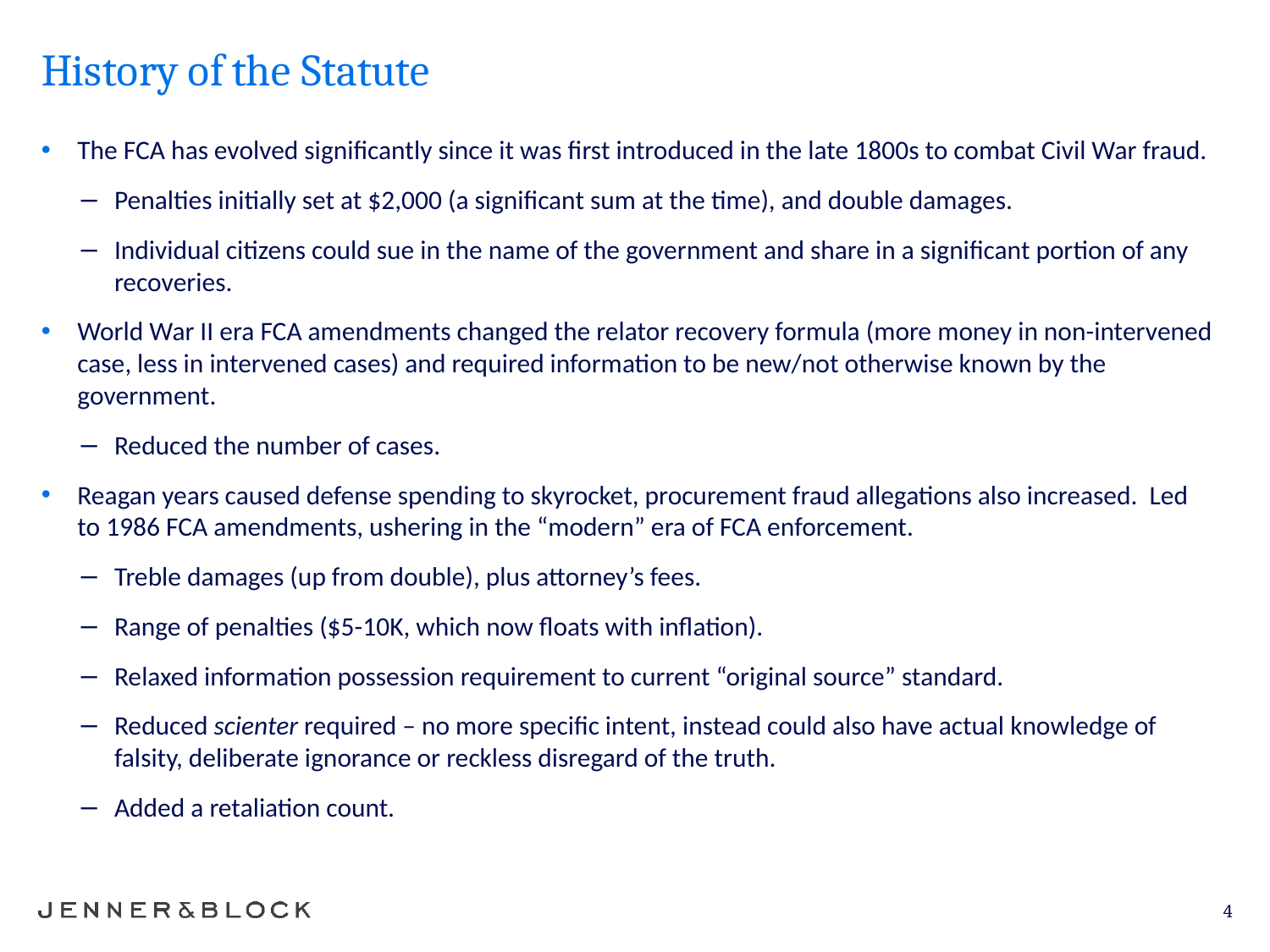

# History of the Statute
The FCA has evolved significantly since it was first introduced in the late 1800s to combat Civil War fraud.
Penalties initially set at $2,000 (a significant sum at the time), and double damages.
Individual citizens could sue in the name of the government and share in a significant portion of any recoveries.
World War II era FCA amendments changed the relator recovery formula (more money in non-intervened case, less in intervened cases) and required information to be new/not otherwise known by the government.
Reduced the number of cases.
Reagan years caused defense spending to skyrocket, procurement fraud allegations also increased.  Led to 1986 FCA amendments, ushering in the “modern” era of FCA enforcement.
Treble damages (up from double), plus attorney’s fees.
Range of penalties ($5-10K, which now floats with inflation).
Relaxed information possession requirement to current “original source” standard.
Reduced scienter required – no more specific intent, instead could also have actual knowledge of falsity, deliberate ignorance or reckless disregard of the truth.
Added a retaliation count.